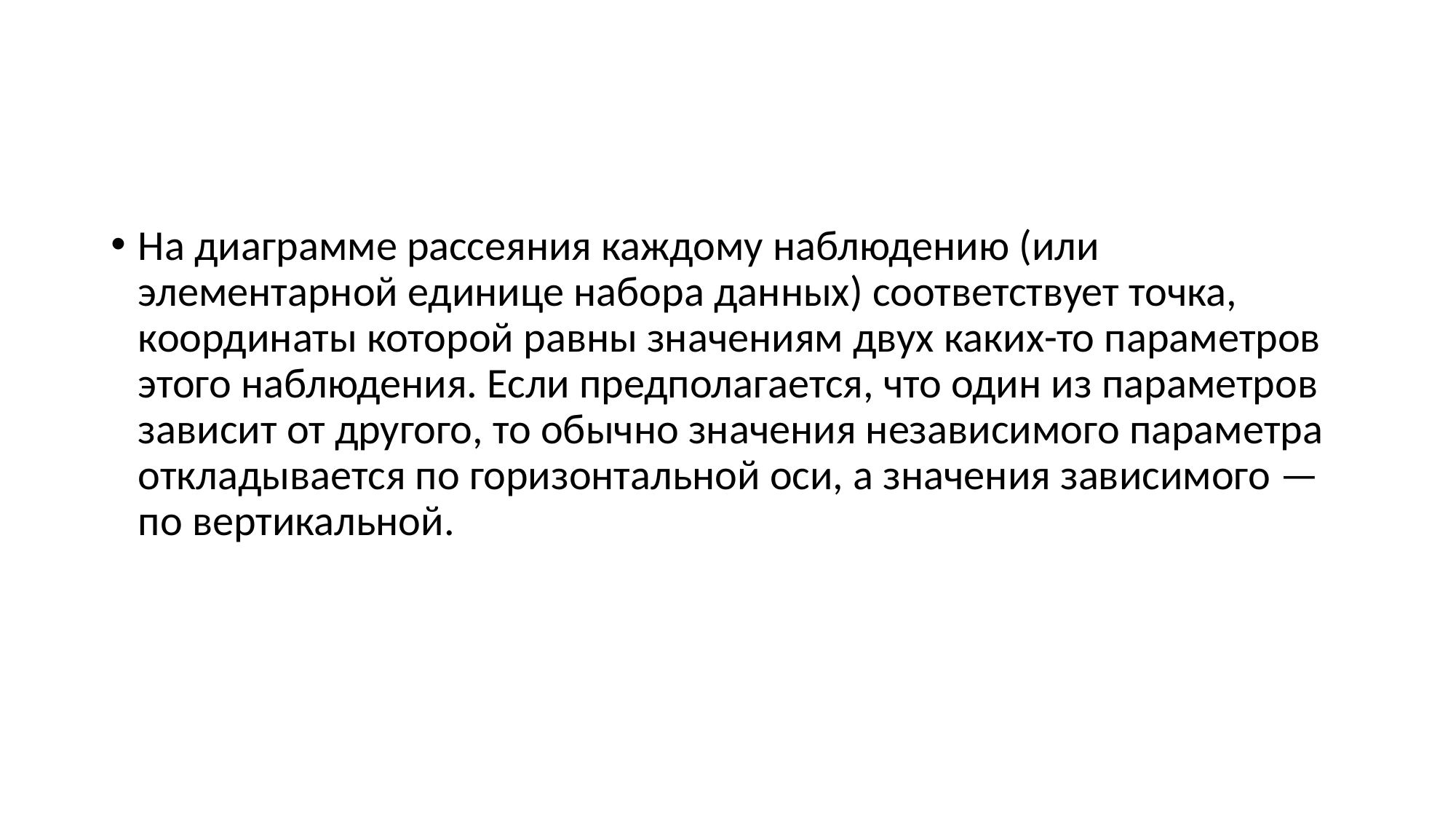

#
На диаграмме рассеяния каждому наблюдению (или элементарной единице набора данных) соответствует точка, координаты которой равны значениям двух каких-то параметров этого наблюдения. Если предполагается, что один из параметров зависит от другого, то обычно значения независимого параметра откладывается по горизонтальной оси, а значения зависимого — по вертикальной.